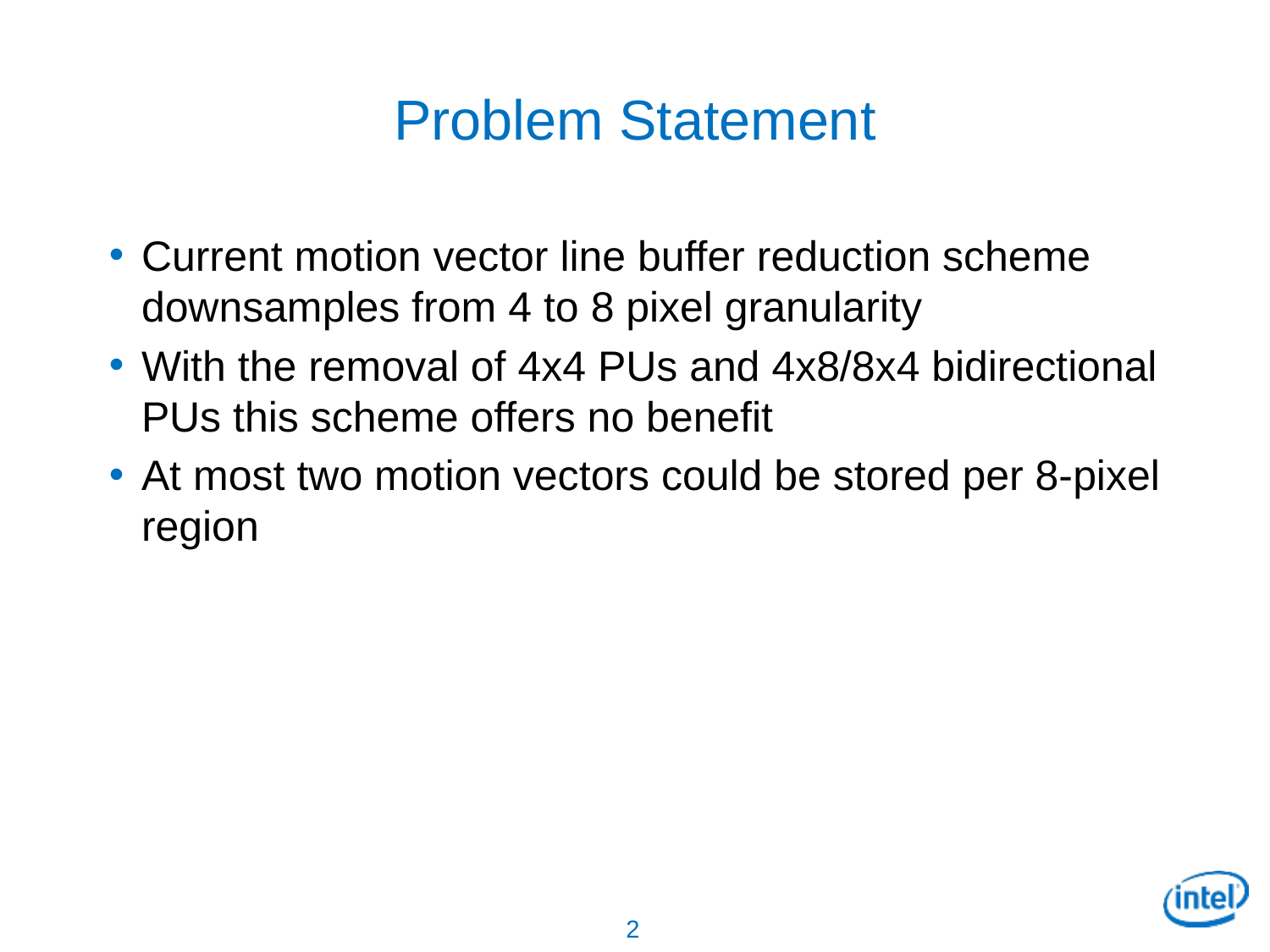

# Problem Statement
Current motion vector line buffer reduction scheme downsamples from 4 to 8 pixel granularity
With the removal of 4x4 PUs and 4x8/8x4 bidirectional PUs this scheme offers no benefit
At most two motion vectors could be stored per 8-pixel region